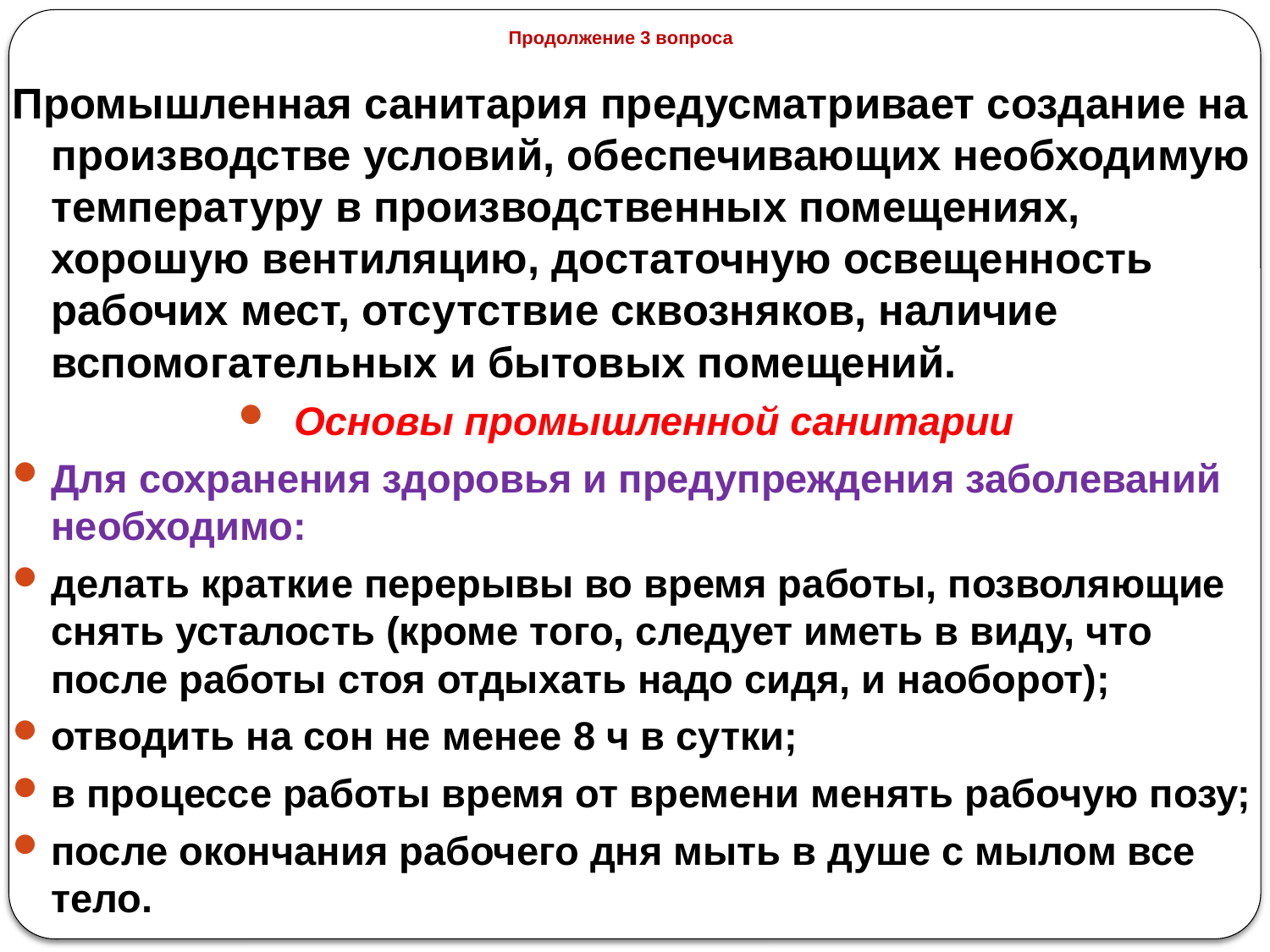

# Продолжение 3 вопроса
Промышленная санитария предусматривает создание на производстве условий, обеспечивающих необходимую температуру в производственных помещениях, хорошую вентиляцию, достаточную освещенность рабочих мест, отсутствие сквозняков, наличие вспомогательных и бытовых помещений.
Основы промышленной санитарии
Для сохранения здоровья и предупреждения заболеваний необходимо:
делать краткие перерывы во время работы, позволяющие снять усталость (кроме того, следует иметь в виду, что после работы стоя отдыхать надо сидя, и наоборот);
отводить на сон не менее 8 ч в сутки;
в процессе работы время от времени менять рабочую позу;
после окончания рабочего дня мыть в душе с мылом все тело.